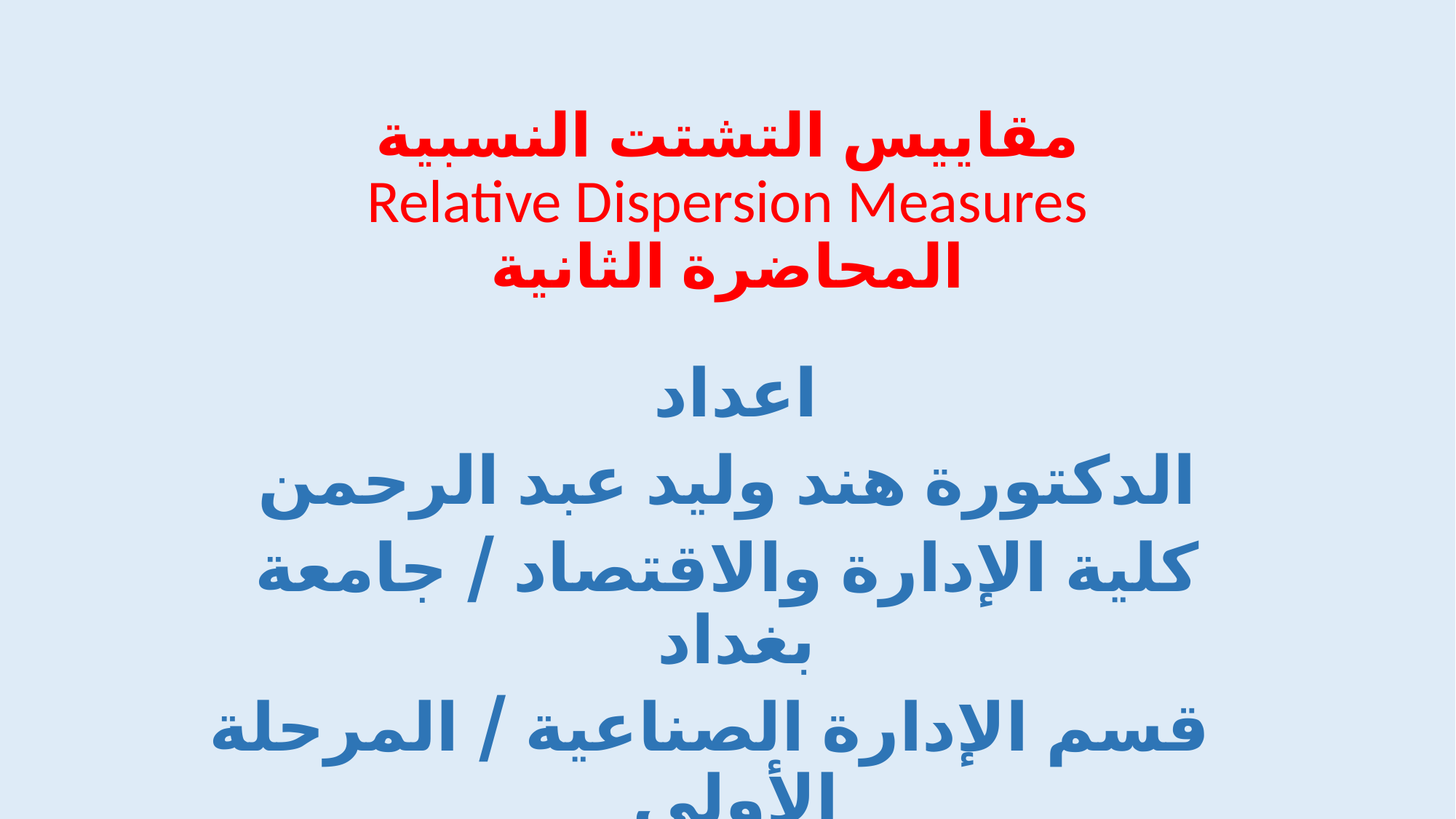

# مقاييس التشتت النسبية Relative Dispersion Measures المحاضرة الثانية
اعداد
الدكتورة هند وليد عبد الرحمن
كلية الإدارة والاقتصاد / جامعة بغداد
  قسم الإدارة الصناعية / المرحلة الأولى